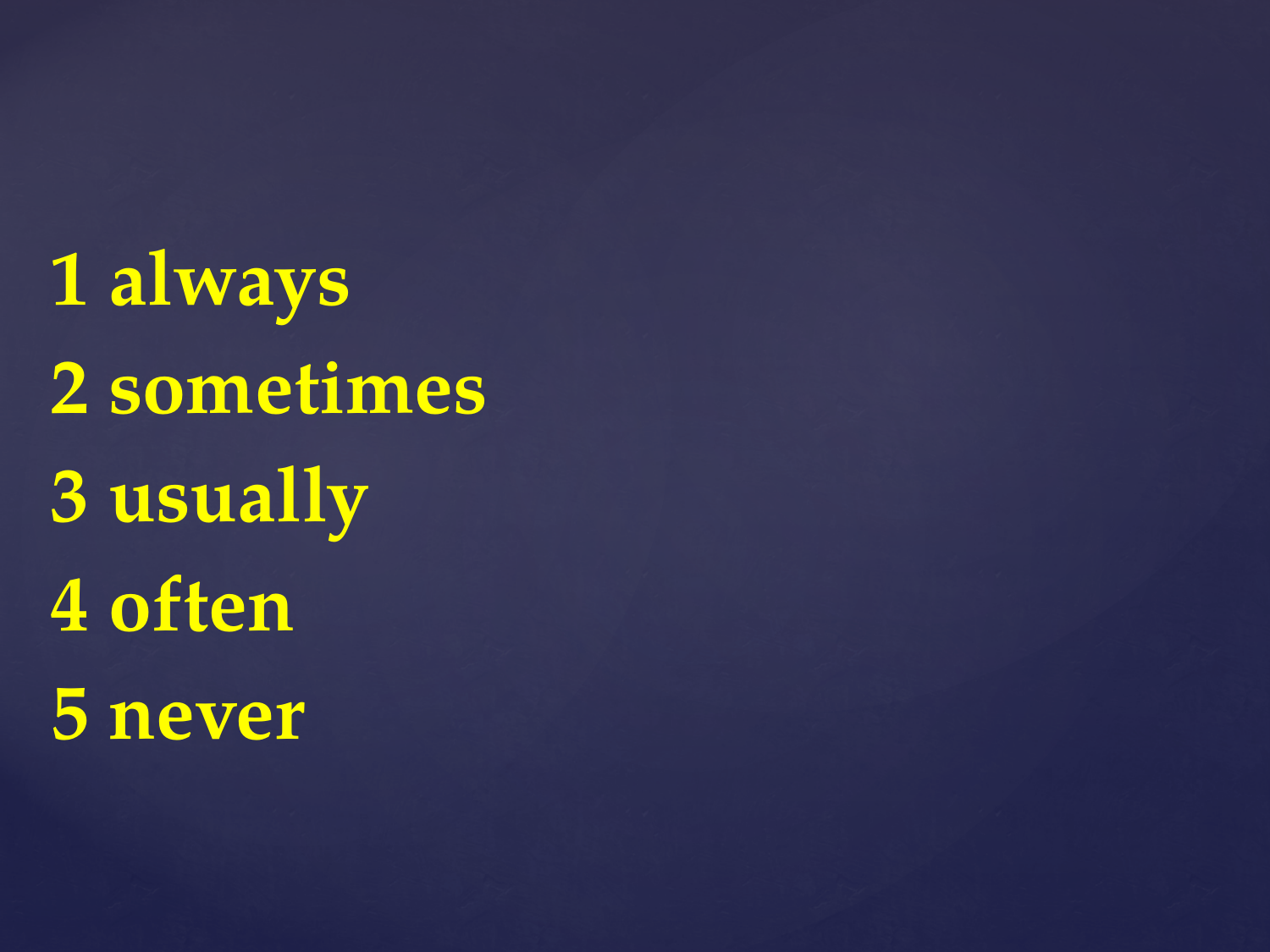

1 always
2 sometimes
3 usually
4 often
5 never
#